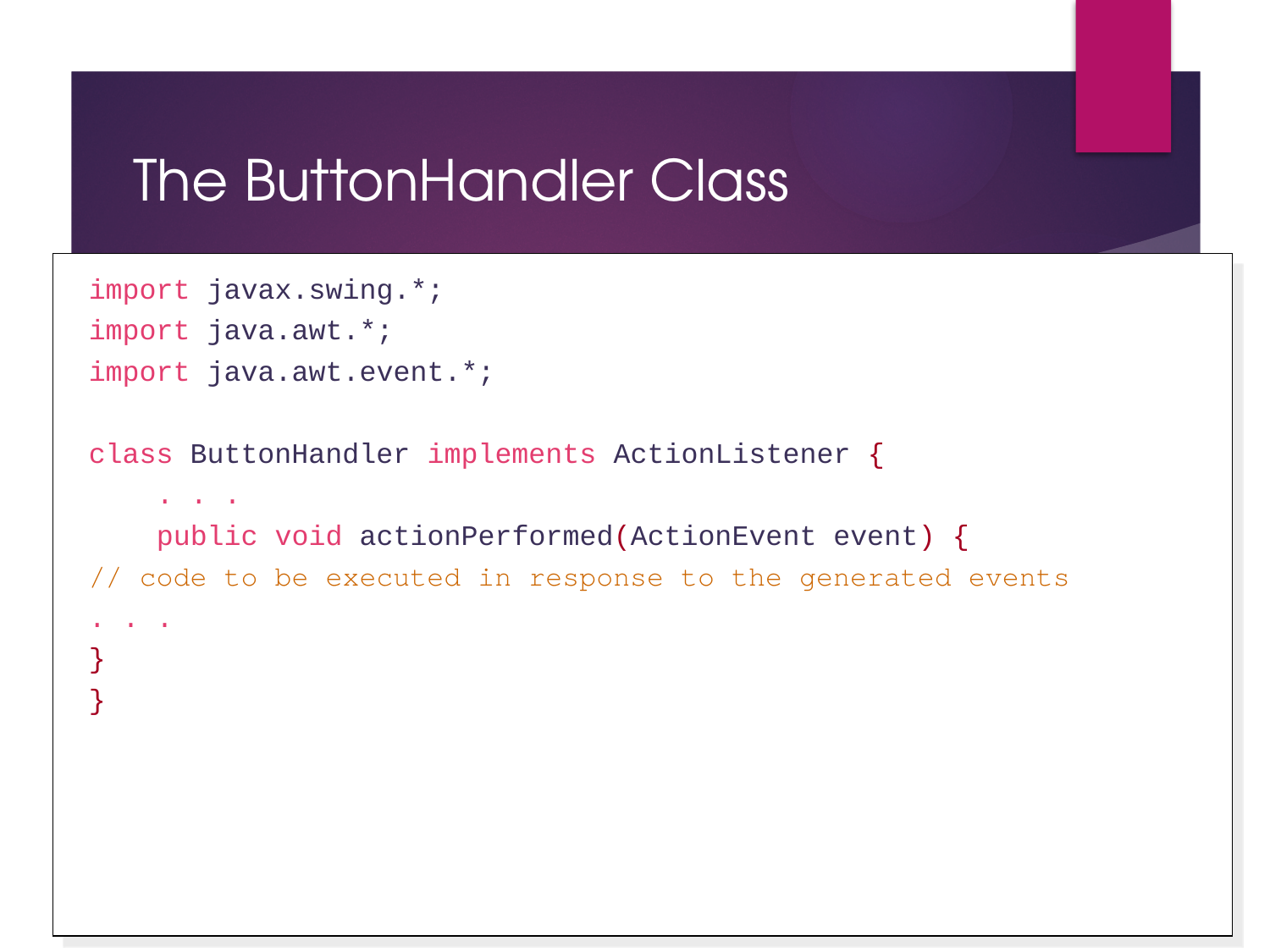

# The ButtonHandler Class

import javax.swing.*;
import java.awt.*;
import java.awt.event.*;

class ButtonHandler implements ActionListener {
    . . .
    public void actionPerformed(ActionEvent event) {
// code to be executed in response to the generated events
. . .
}
}